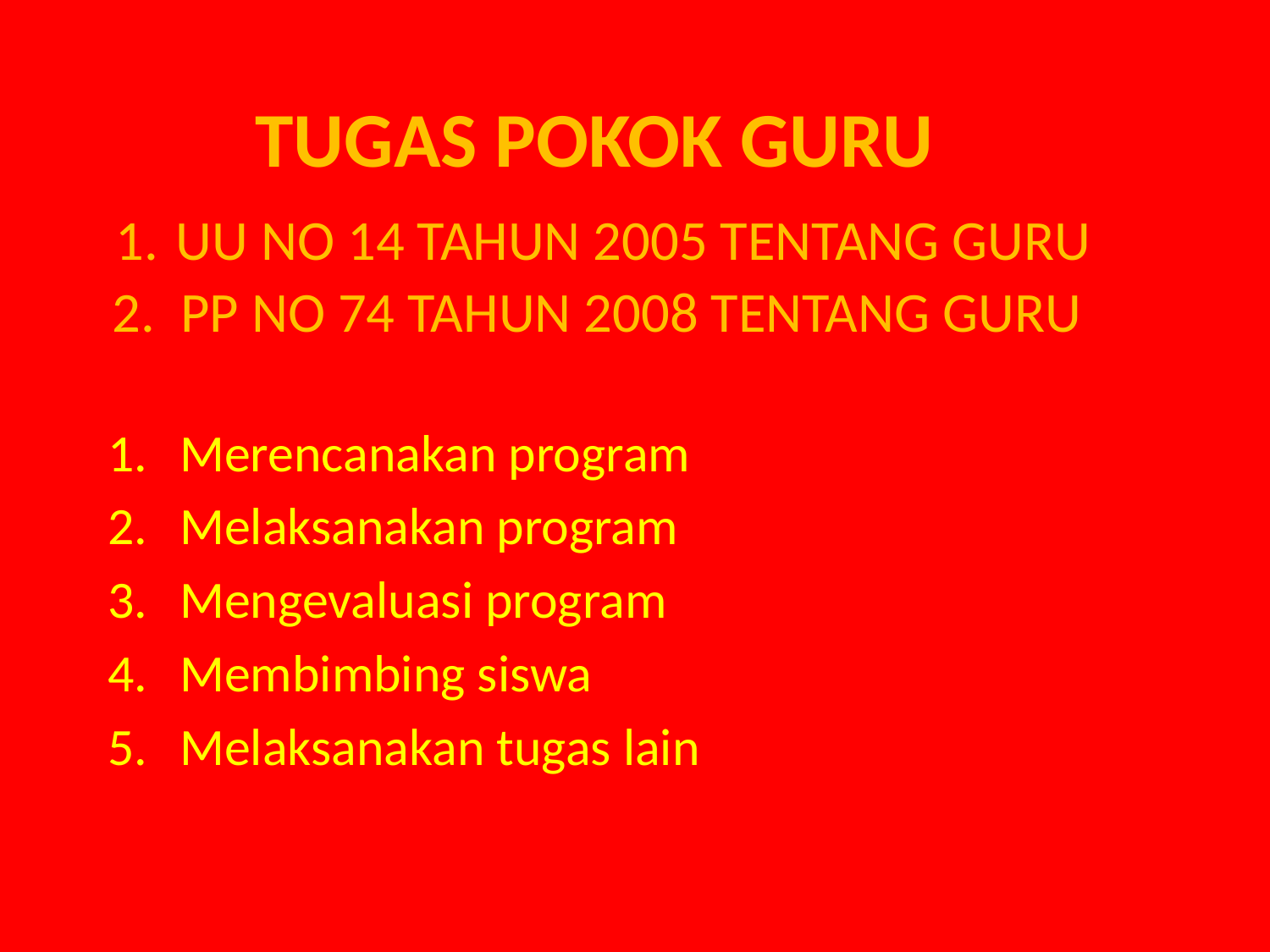

# TUGAS POKOK GURU 1. UU NO 14 TAHUN 2005 TENTANG GURU 2.  PP NO 74 TAHUN 2008 TENTANG GURU
Merencanakan program
Melaksanakan program
Mengevaluasi program
Membimbing siswa
Melaksanakan tugas lain